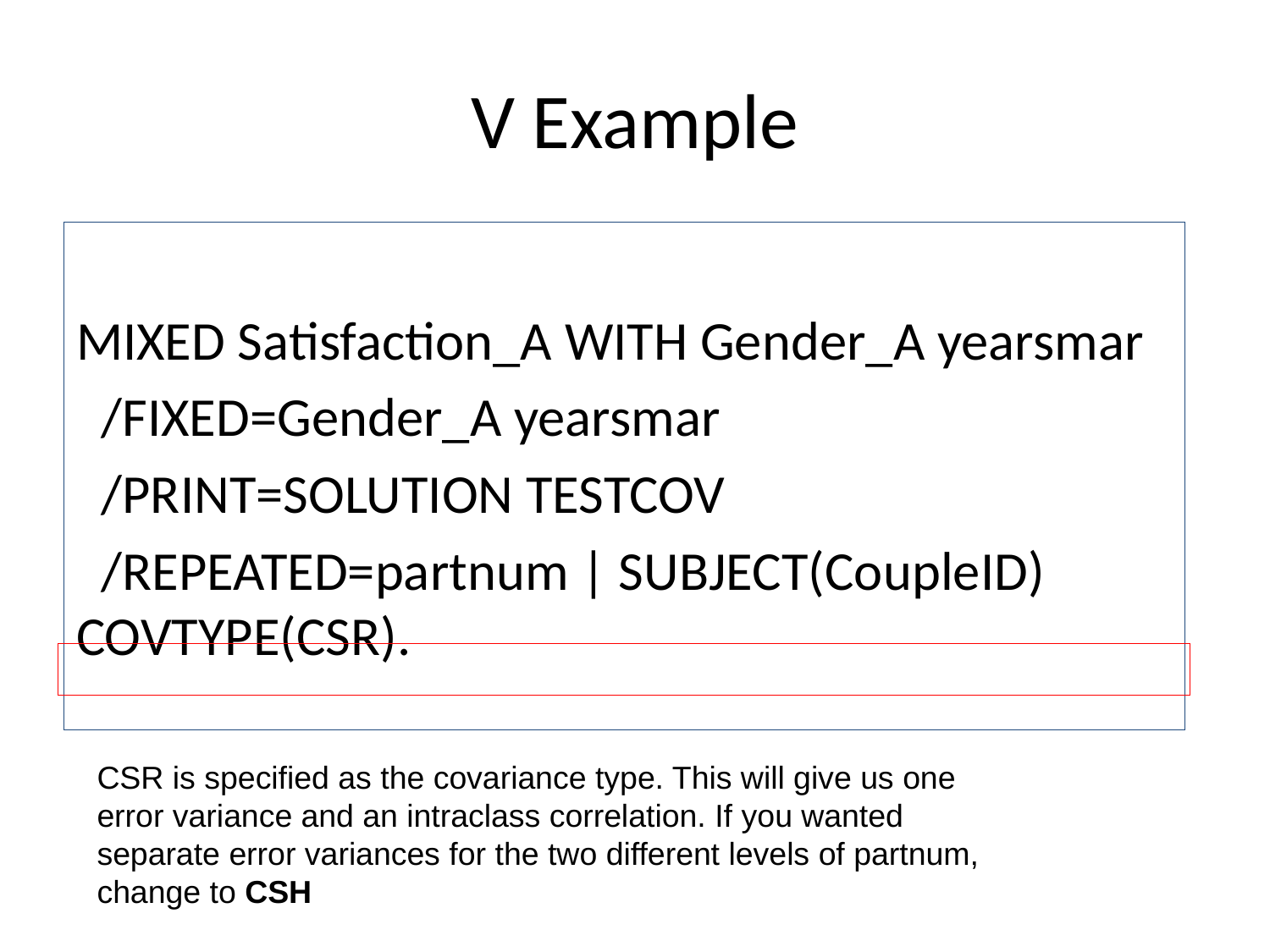

# V Example

MIXED Satisfaction_A WITH Gender_A yearsmar
  /FIXED=Gender_A yearsmar
  /PRINT=SOLUTION TESTCOV
  /REPEATED=partnum | SUBJECT(CoupleID) COVTYPE(CSR).

CSR is specified as the covariance type. This will give us one error variance and an intraclass correlation. If you wanted separate error variances for the two different levels of partnum, change to CSH